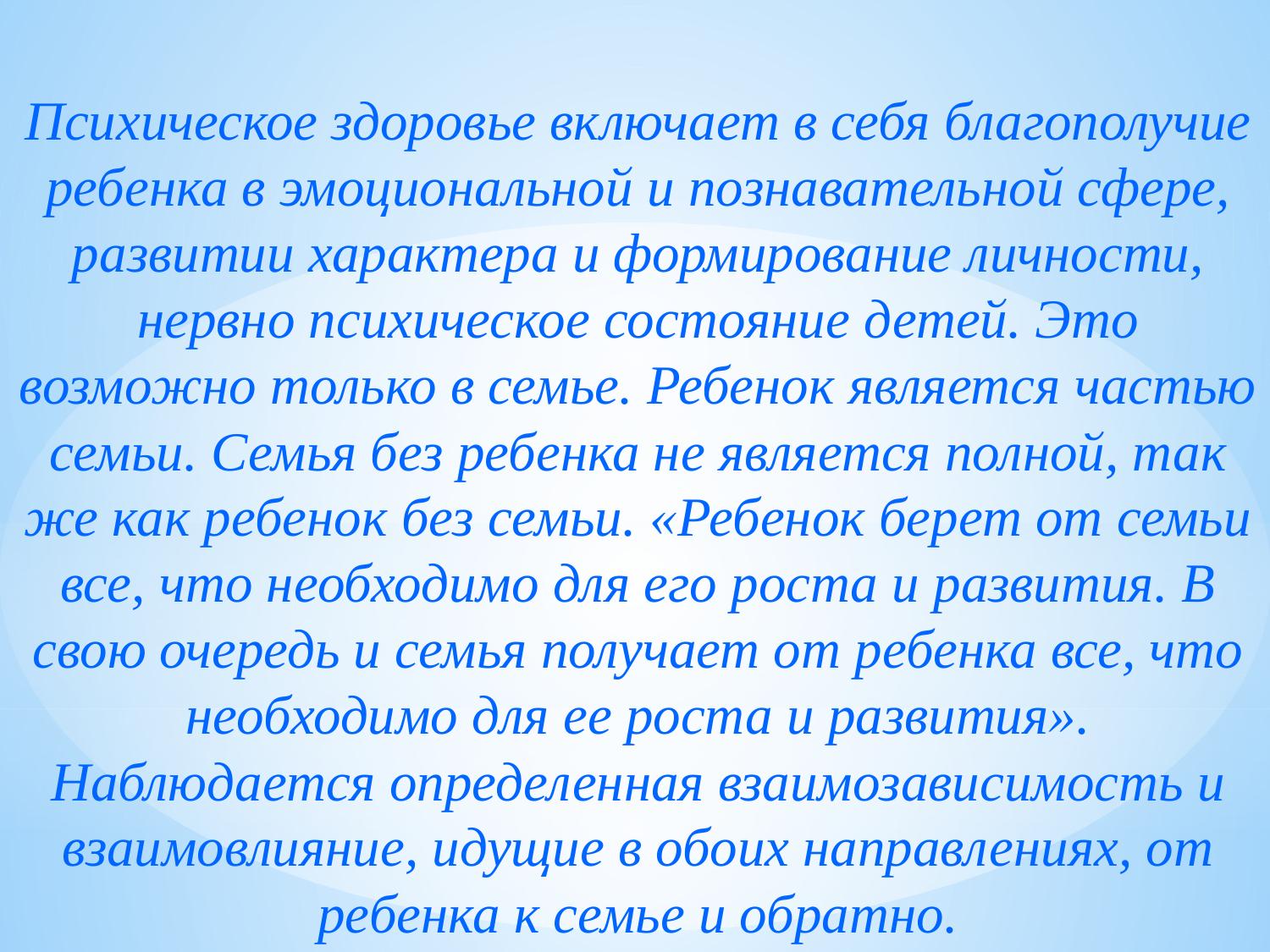

Психическое здоровье включает в себя благополучие ребенка в эмоциональной и познавательной сфере, развитии характера и формирование личности, нервно психическое состояние детей. Это возможно только в семье. Ребенок является частью семьи. Семья без ребенка не является полной, так же как ребенок без семьи. «Ребенок берет от семьи все, что необходимо для его роста и развития. В свою очередь и семья получает от ребенка все, что необходимо для ее роста и развития». Наблюдается определенная взаимозависимость и взаимовлияние, идущие в обоих направлениях, от ребенка к семье и обратно.